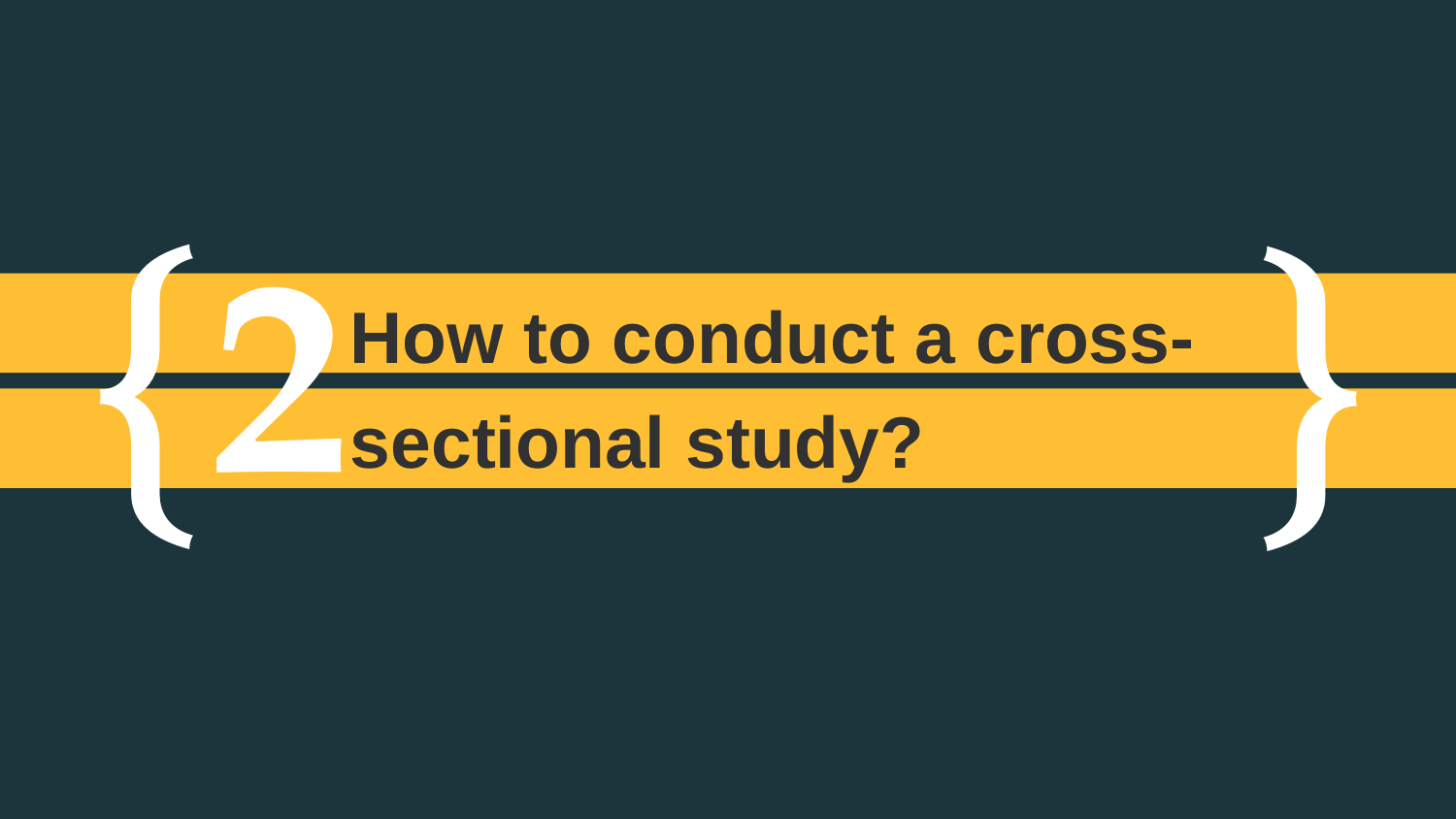

2
How to conduct a cross-sectional study?